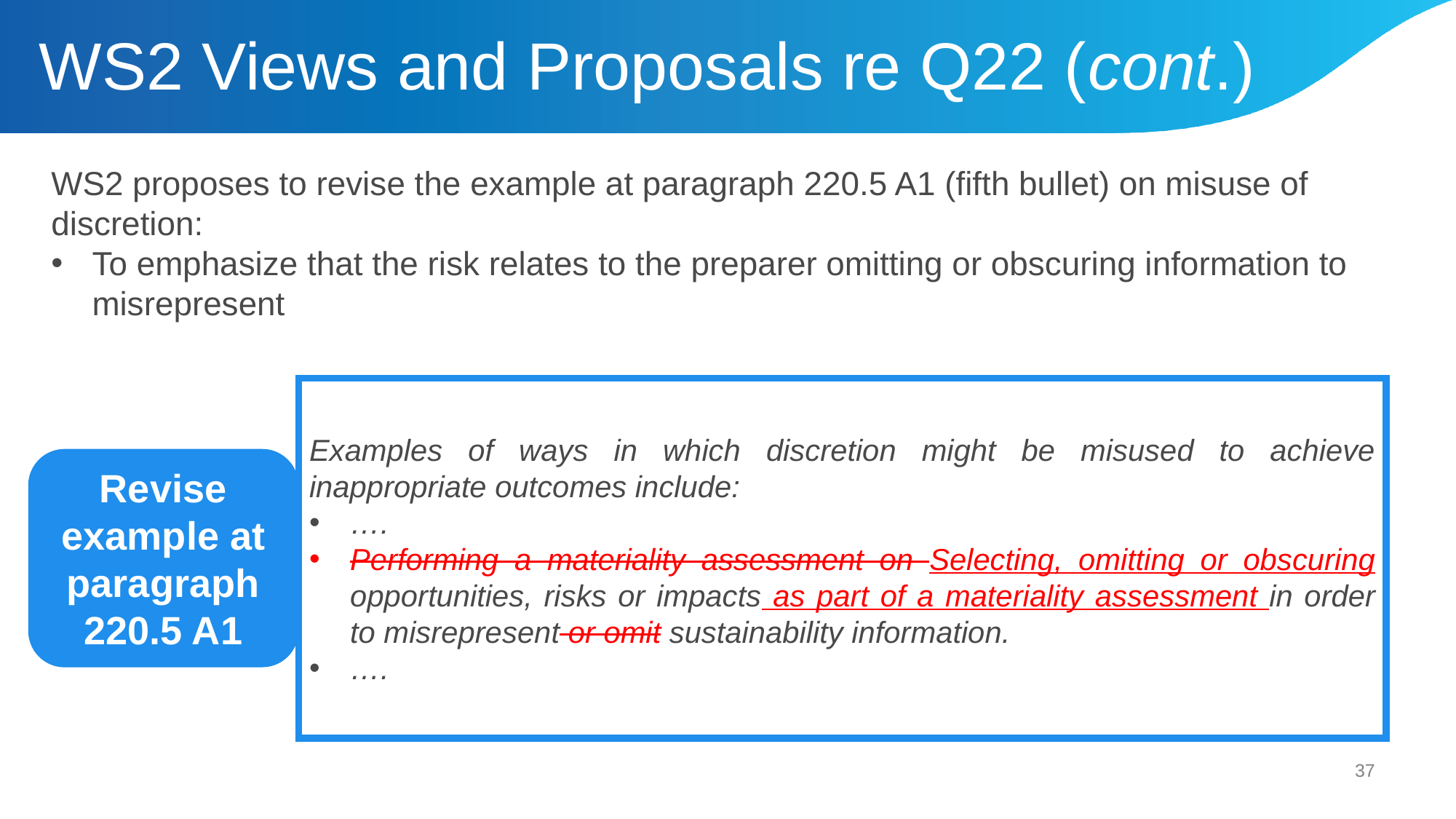

WS2 Views and Proposals re Q22 (cont.)
WS2 proposes to revise the example at paragraph 220.5 A1 (fifth bullet) on misuse of discretion:
To emphasize that the risk relates to the preparer omitting or obscuring information to misrepresent

Examples of ways in which discretion might be misused to achieve inappropriate outcomes include:
….
Performing a materiality assessment on Selecting, omitting or obscuring opportunities, risks or impacts as part of a materiality assessment in order to misrepresent or omit sustainability information.
….
Revise example at paragraph 220.5 A1
37